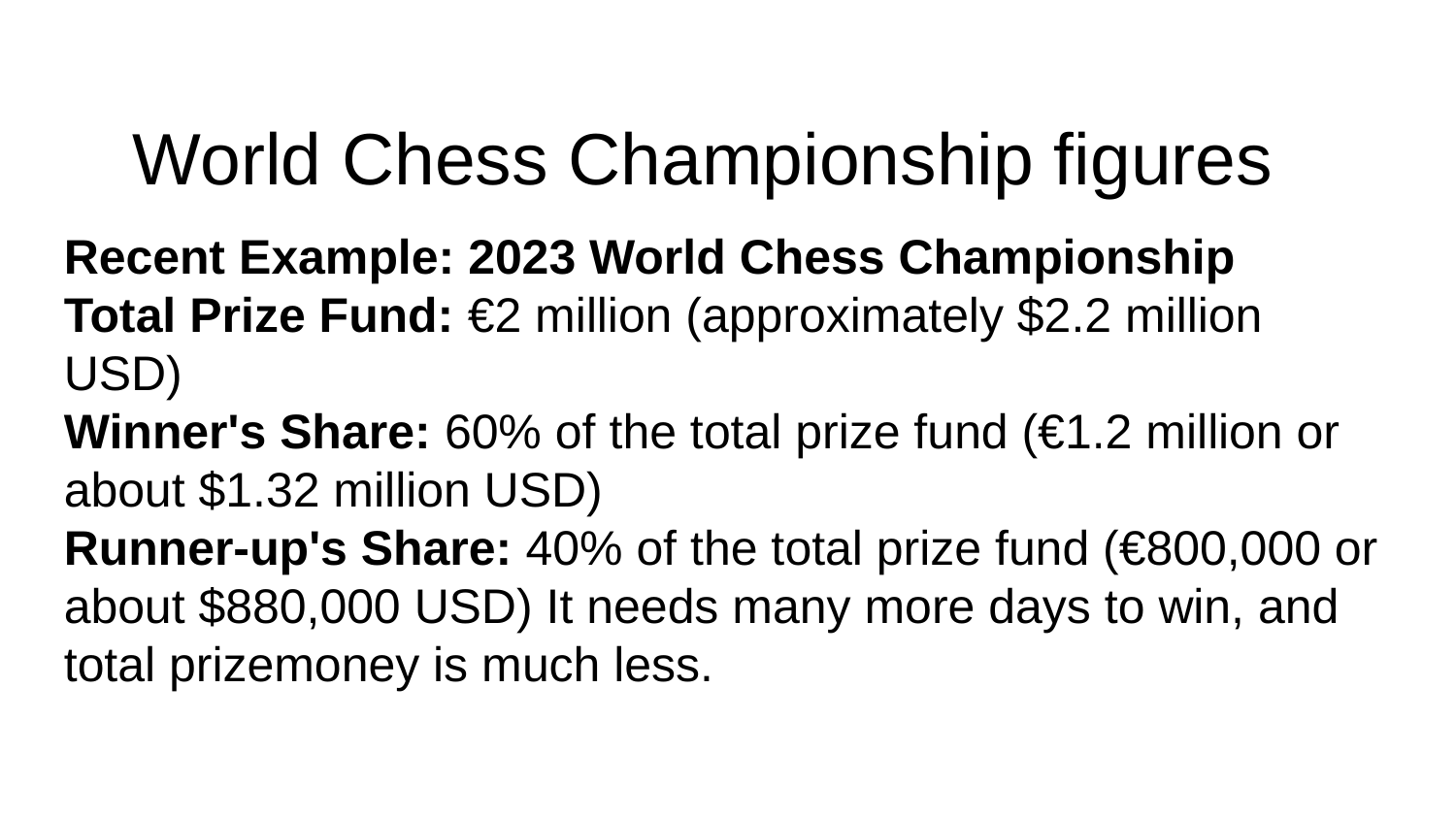

World Chess Championship figures
Recent Example: 2023 World Chess Championship
Total Prize Fund: €2 million (approximately $2.2 million USD)
Winner's Share: 60% of the total prize fund (€1.2 million or about $1.32 million USD)
Runner-up's Share: 40% of the total prize fund (€800,000 or about $880,000 USD) It needs many more days to win, and total prizemoney is much less.